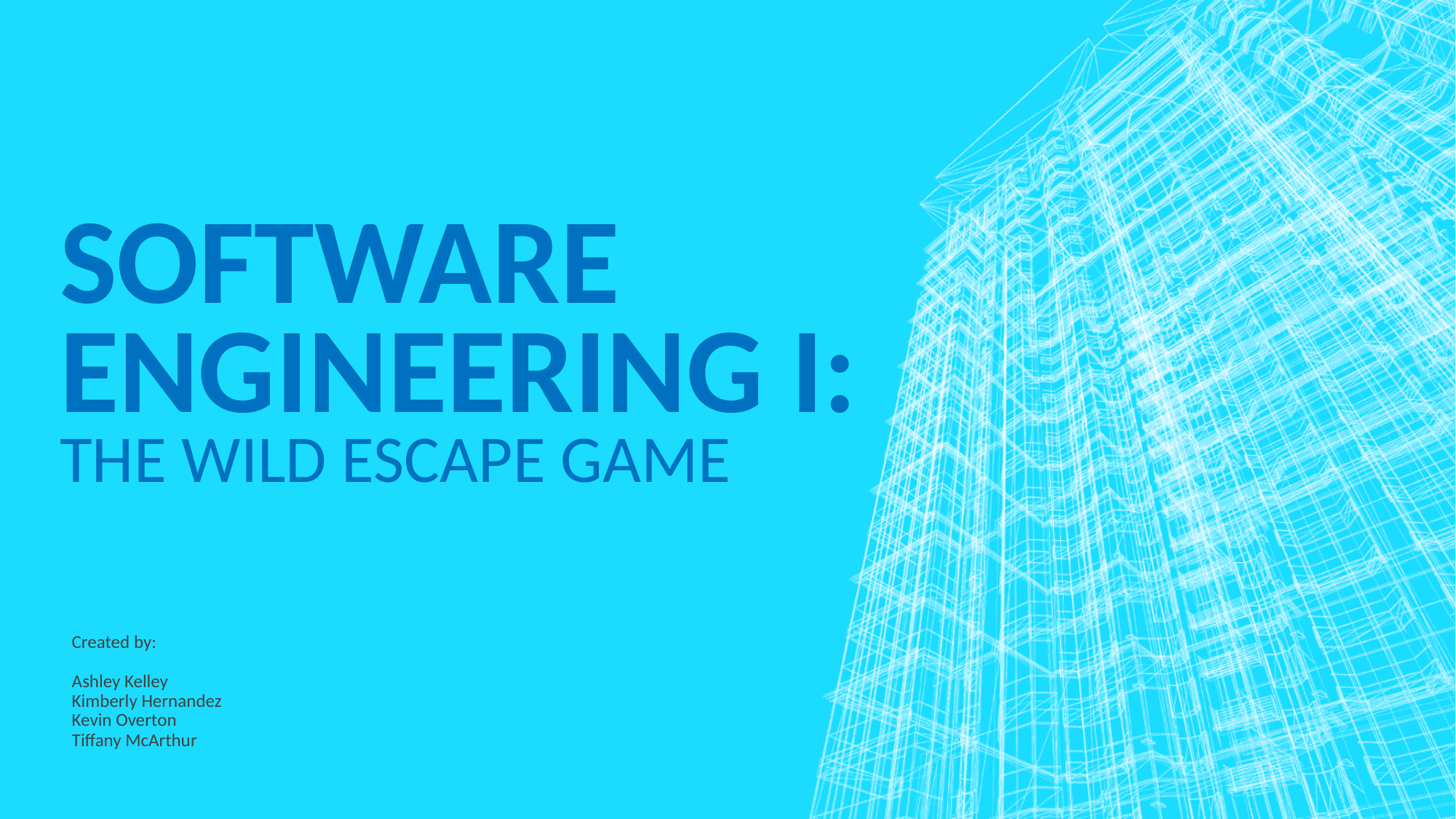

# Software Engineering I: The Wild Escape Game
Created by:

Ashley Kelley
Kimberly Hernandez
Kevin Overton
Tiffany McArthur